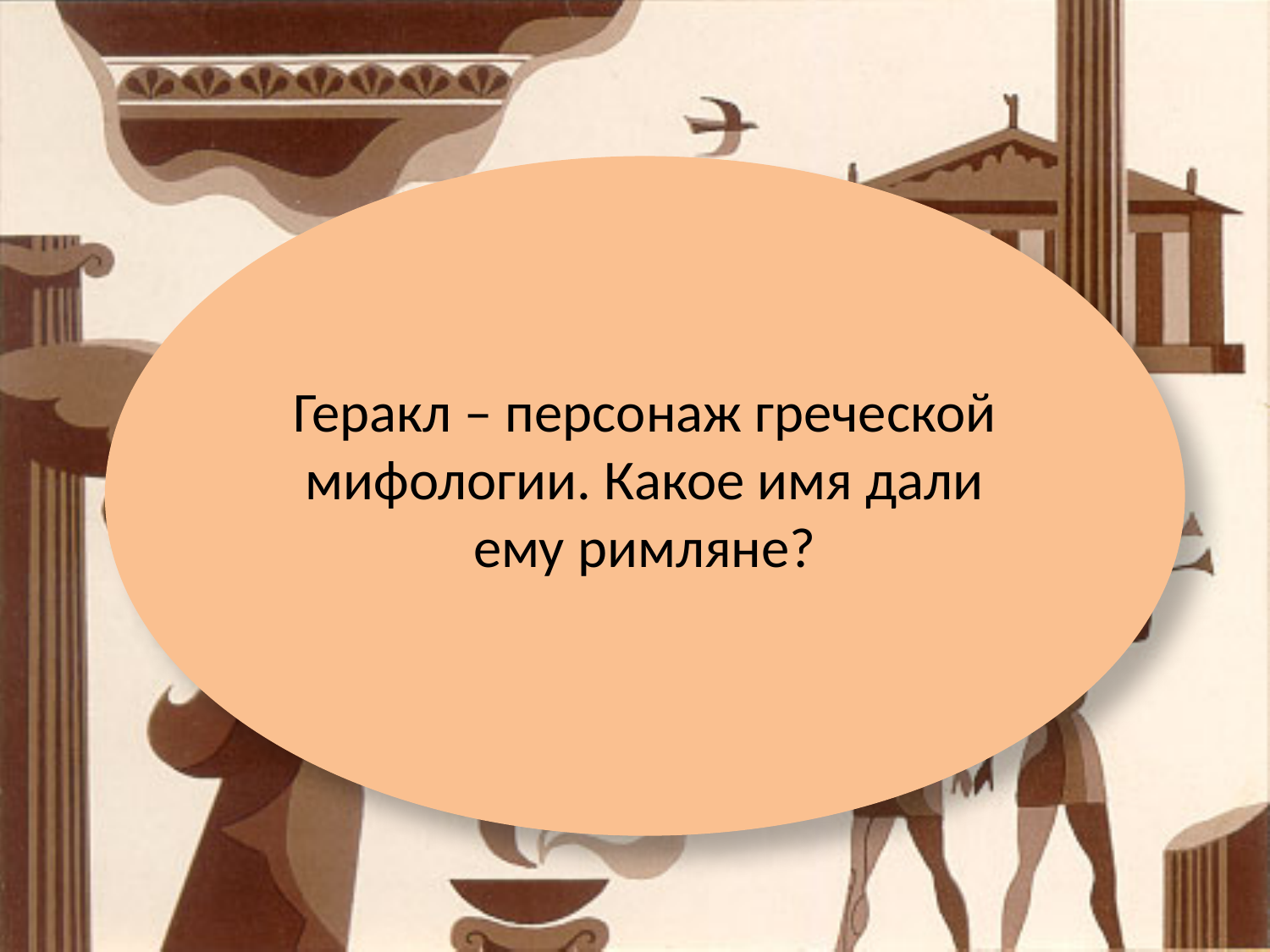

Геракл – персонаж греческой мифологии. Какое имя дали ему римляне?